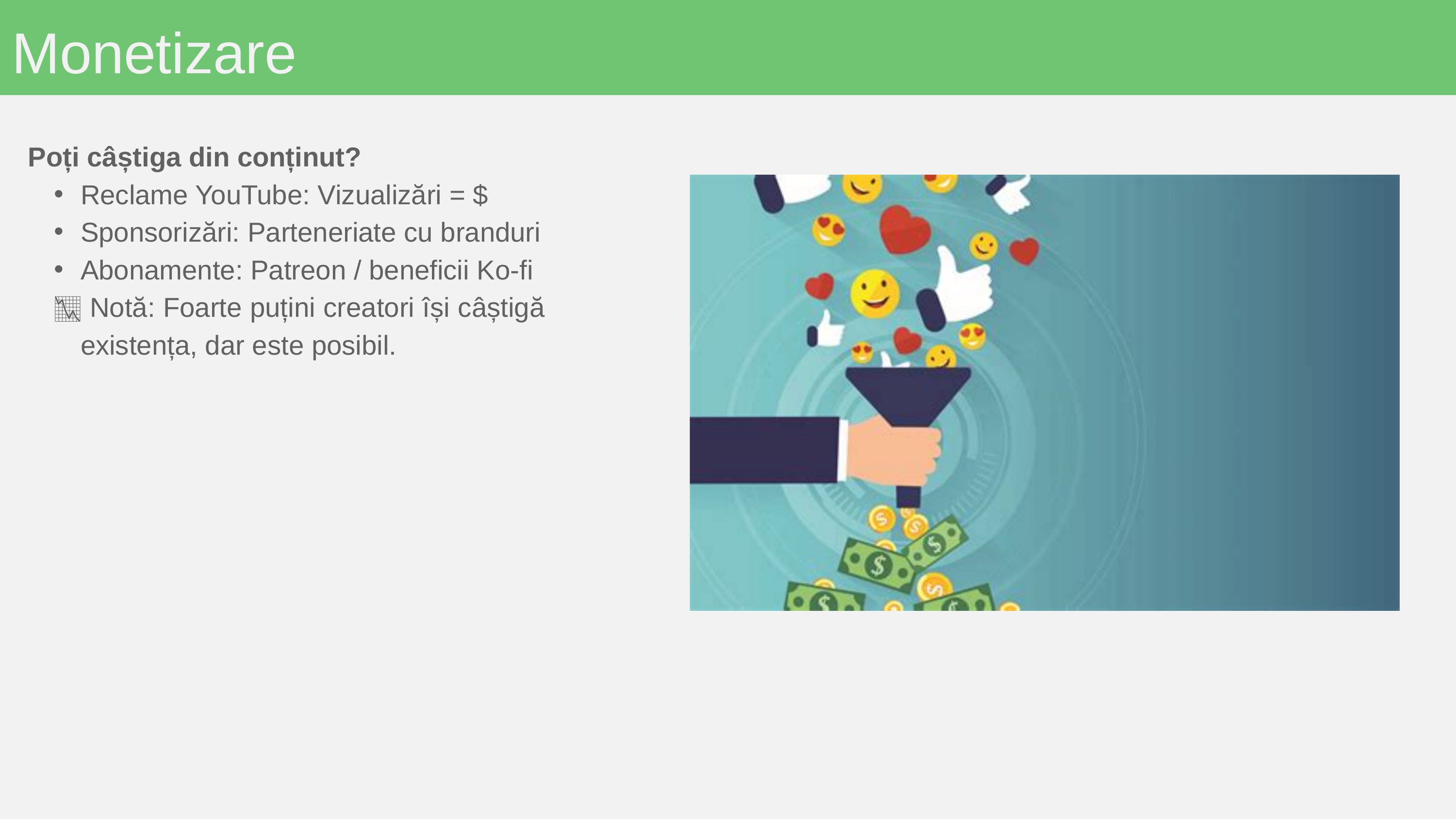

Monetizare
Poți câștiga din conținut?
Reclame YouTube: Vizualizări = $
Sponsorizări: Parteneriate cu branduri
Abonamente: Patreon / beneficii Ko-fi
📉 Notă: Foarte puțini creatori își câștigă existența, dar este posibil.